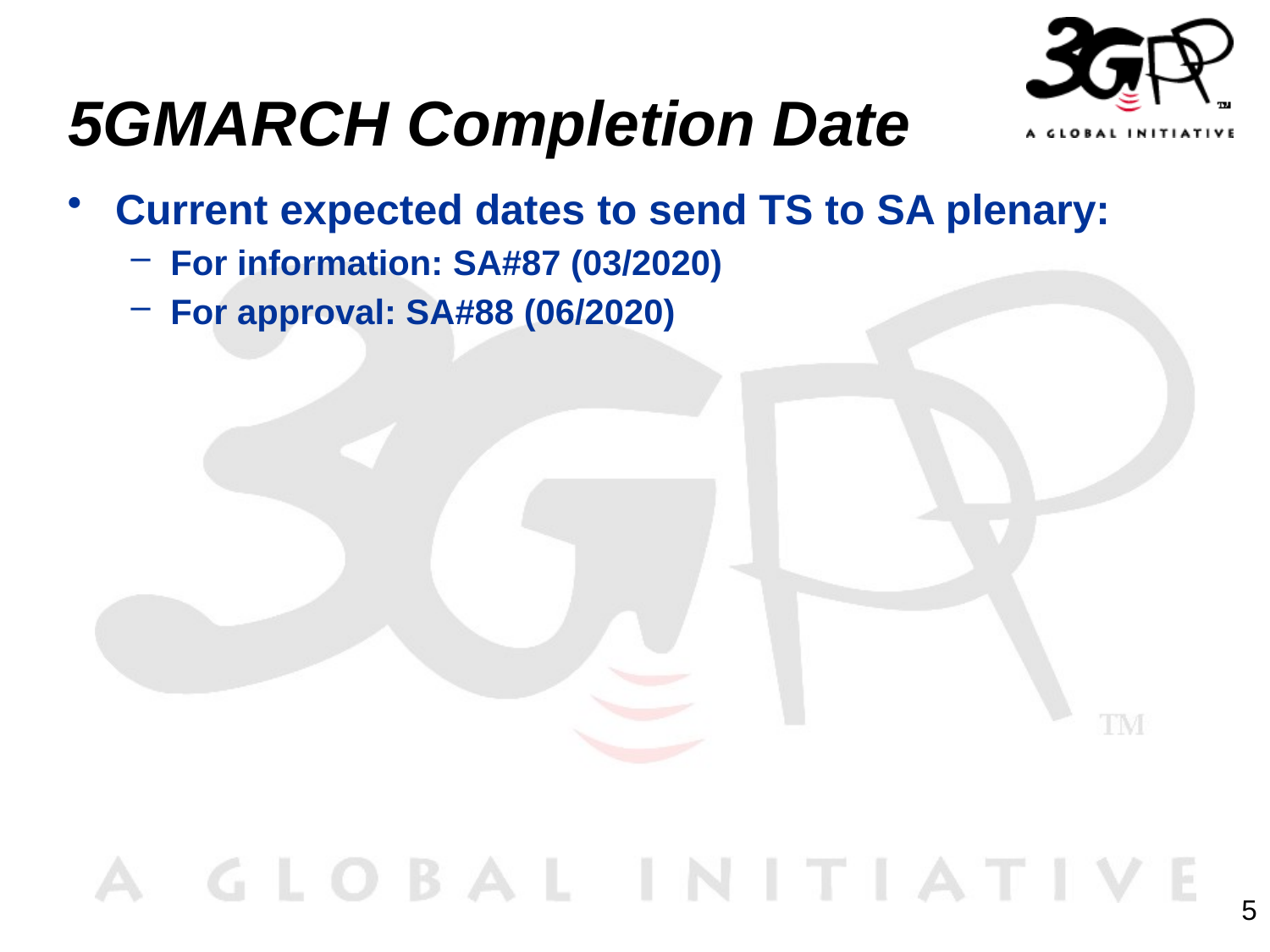

# 5GMARCH Completion Date
Current expected dates to send TS to SA plenary:
For information: SA#87 (03/2020)
For approval: SA#88 (06/2020)

5